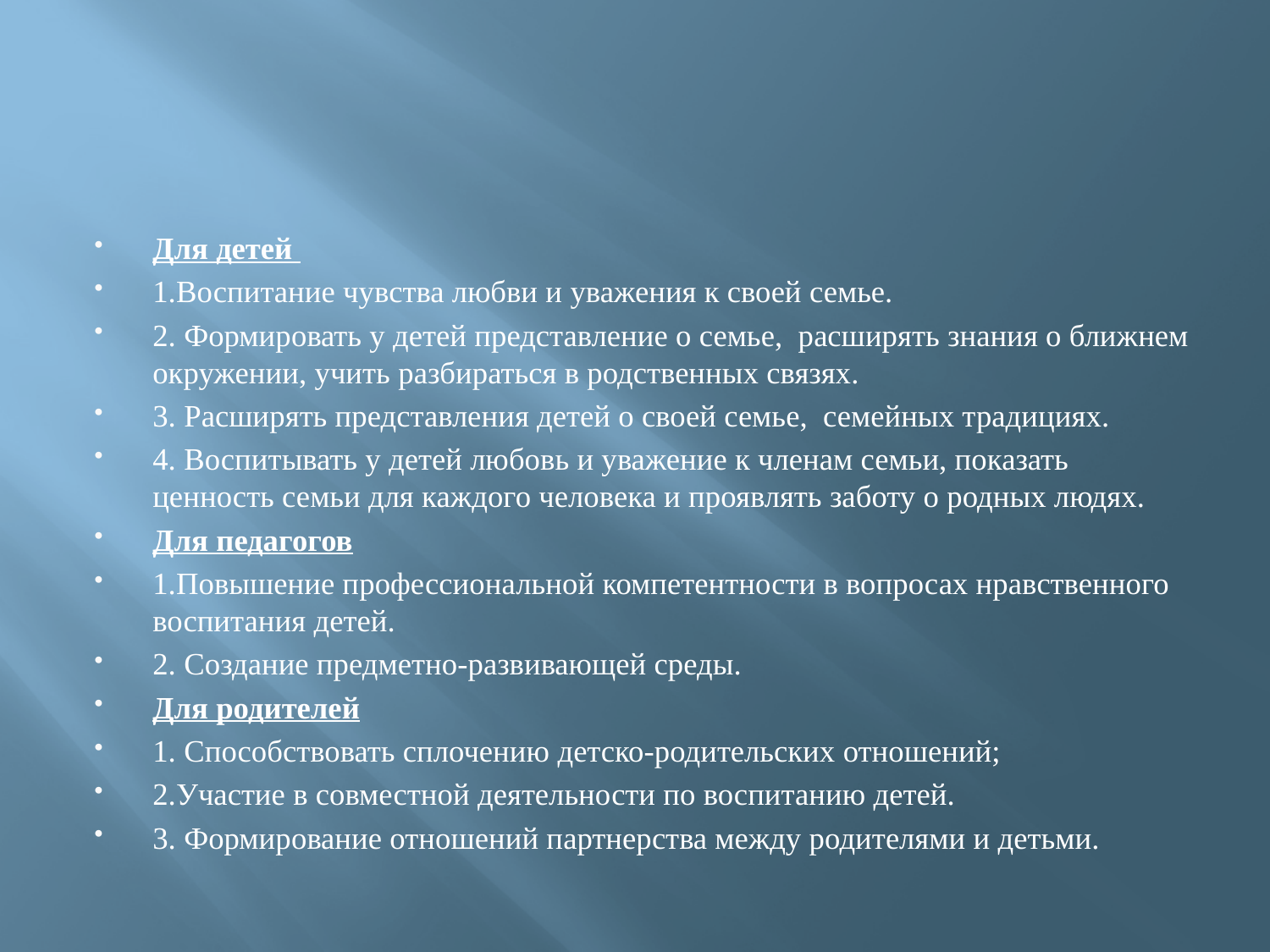

#
Для детей
1.Воспитание чувства любви и уважения к своей семье.
2. Формировать у детей представление о семье,  расширять знания о ближнем окружении, учить разбираться в родственных связях.
3. Расширять представления детей о своей семье,  семейных традициях.
4. Воспитывать у детей любовь и уважение к членам семьи, показать ценность семьи для каждого человека и проявлять заботу о родных людях.
Для педагогов
1.Повышение профессиональной компетентности в вопросах нравственного воспитания детей.
2. Создание предметно-развивающей среды.
Для родителей
1. Способствовать сплочению детско-родительских отношений;
2.Участие в совместной деятельности по воспитанию детей.
3. Формирование отношений партнерства между родителями и детьми.